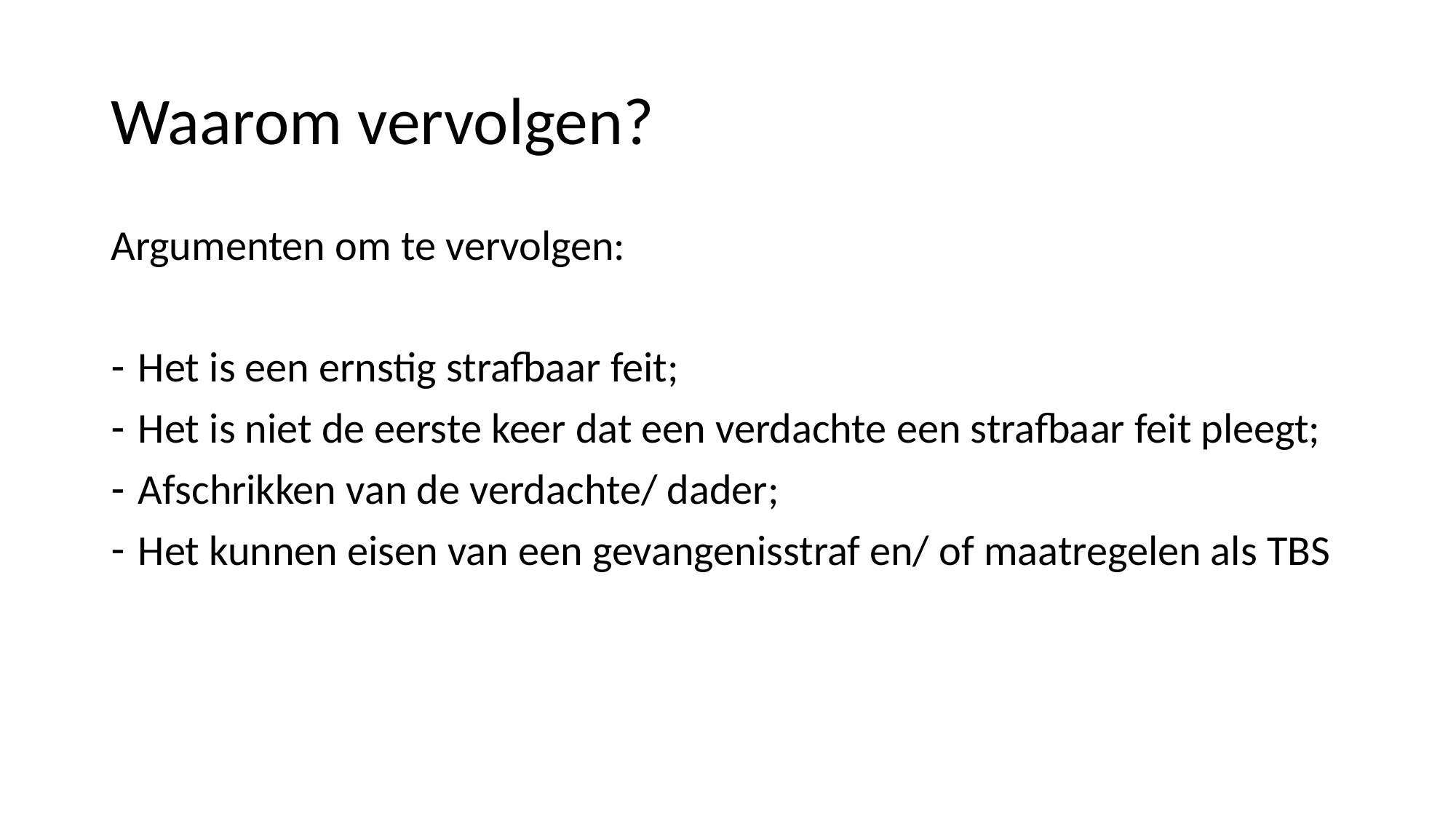

# Waarom vervolgen?
Argumenten om te vervolgen:

Het is een ernstig strafbaar feit;
Het is niet de eerste keer dat een verdachte een strafbaar feit pleegt;
Afschrikken van de verdachte/ dader;
Het kunnen eisen van een gevangenisstraf en/ of maatregelen als TBS